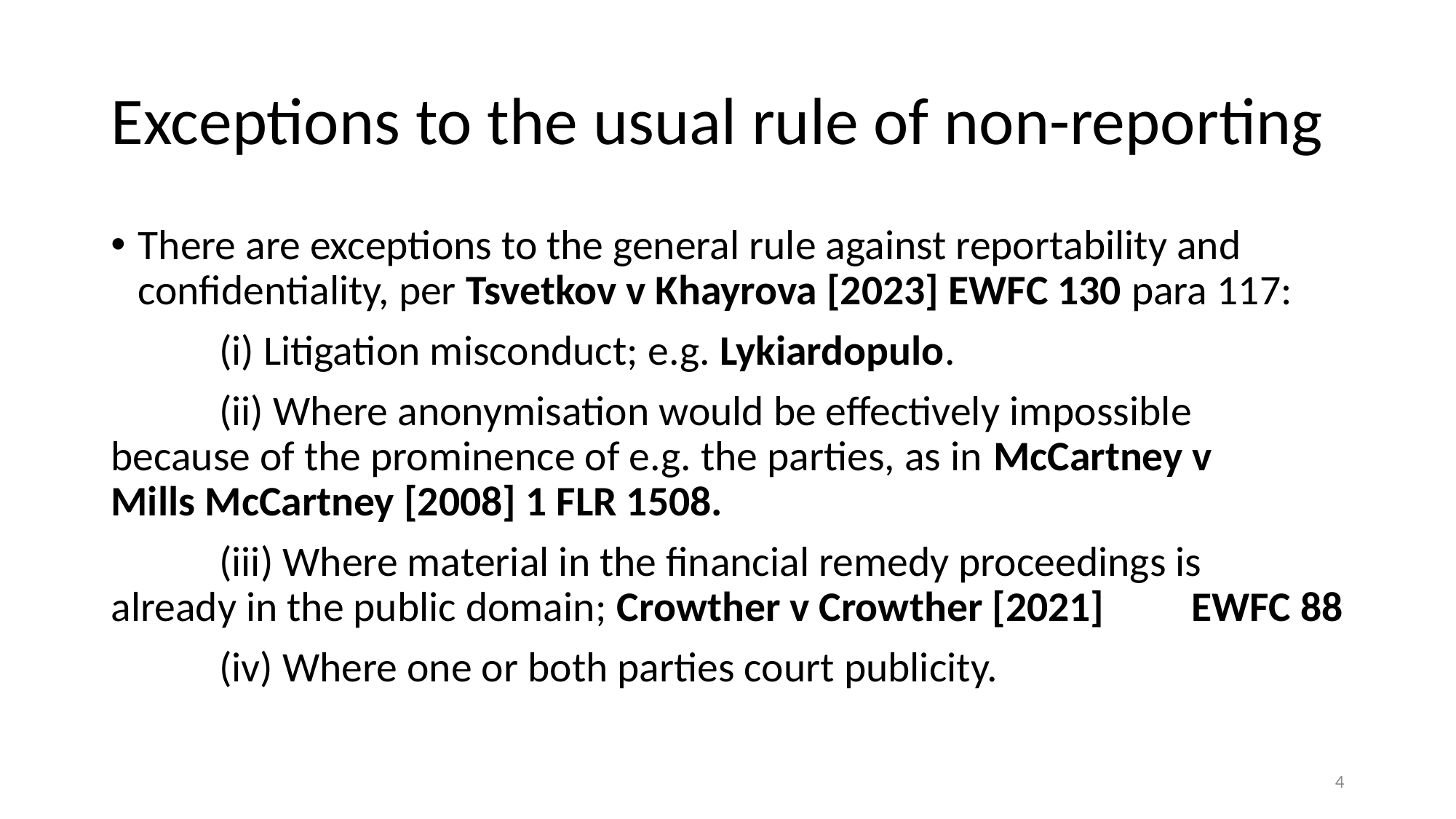

# Exceptions to the usual rule of non-reporting
There are exceptions to the general rule against reportability and confidentiality, per Tsvetkov v Khayrova [2023] EWFC 130 para 117:
	(i) Litigation misconduct; e.g. Lykiardopulo.
	(ii) Where anonymisation would be effectively impossible 	because of the prominence of e.g. the parties, as in McCartney v 	Mills McCartney [2008] 1 FLR 1508.
	(iii) Where material in the financial remedy proceedings is 	already in the public domain; Crowther v Crowther [2021] 	EWFC 88
	(iv) Where one or both parties court publicity.

4